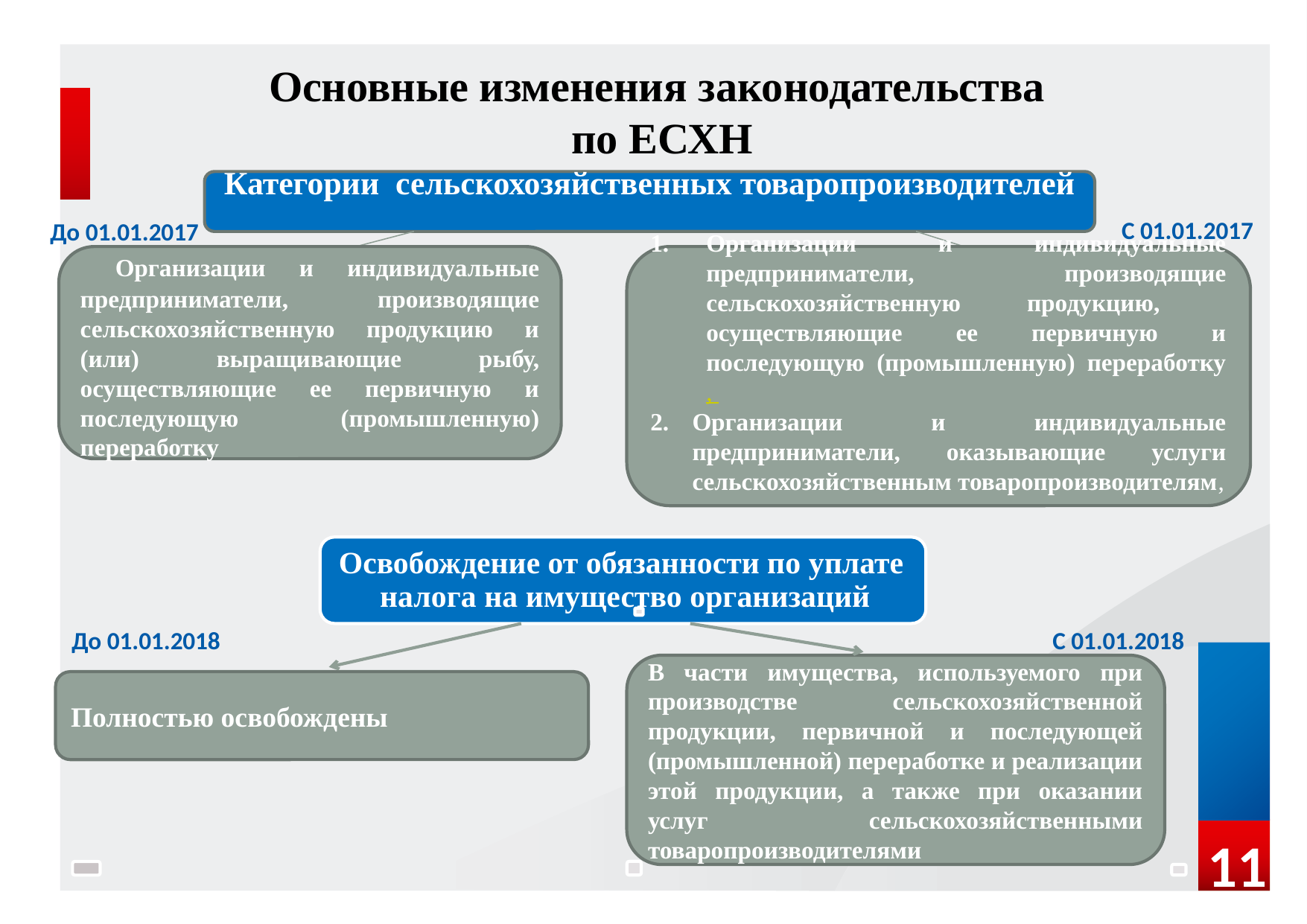

# Основные изменения законодательства по ЕСХН

Освобождение от обязанности по уплате  налога на имущество организаций

Категории  сельскохозяйственных товаропроизводителей

С 01.01.2017
До 01.01.2017
 Организации и индивидуальные предприниматели, производящие сельскохозяйственную продукцию и (или) выращивающие рыбу, осуществляющие ее первичную и последующую (промышленную) переработку
Организации и индивидуальные предприниматели, производящие сельскохозяйственную продукцию,
осуществляющие ее первичную и последующую (промышленную) переработку,
Организации и индивидуальные предприниматели, оказывающие услуги сельскохозяйственным товаропроизводителям,

С 01.01.2018
До 01.01.2018
В части имущества, используемого при производстве сельскохозяйственной продукции, первичной и последующей (промышленной) переработке и реализации этой продукции, а также при оказании услуг сельскохозяйственными товаропроизводителями
Полностью освобождены
11